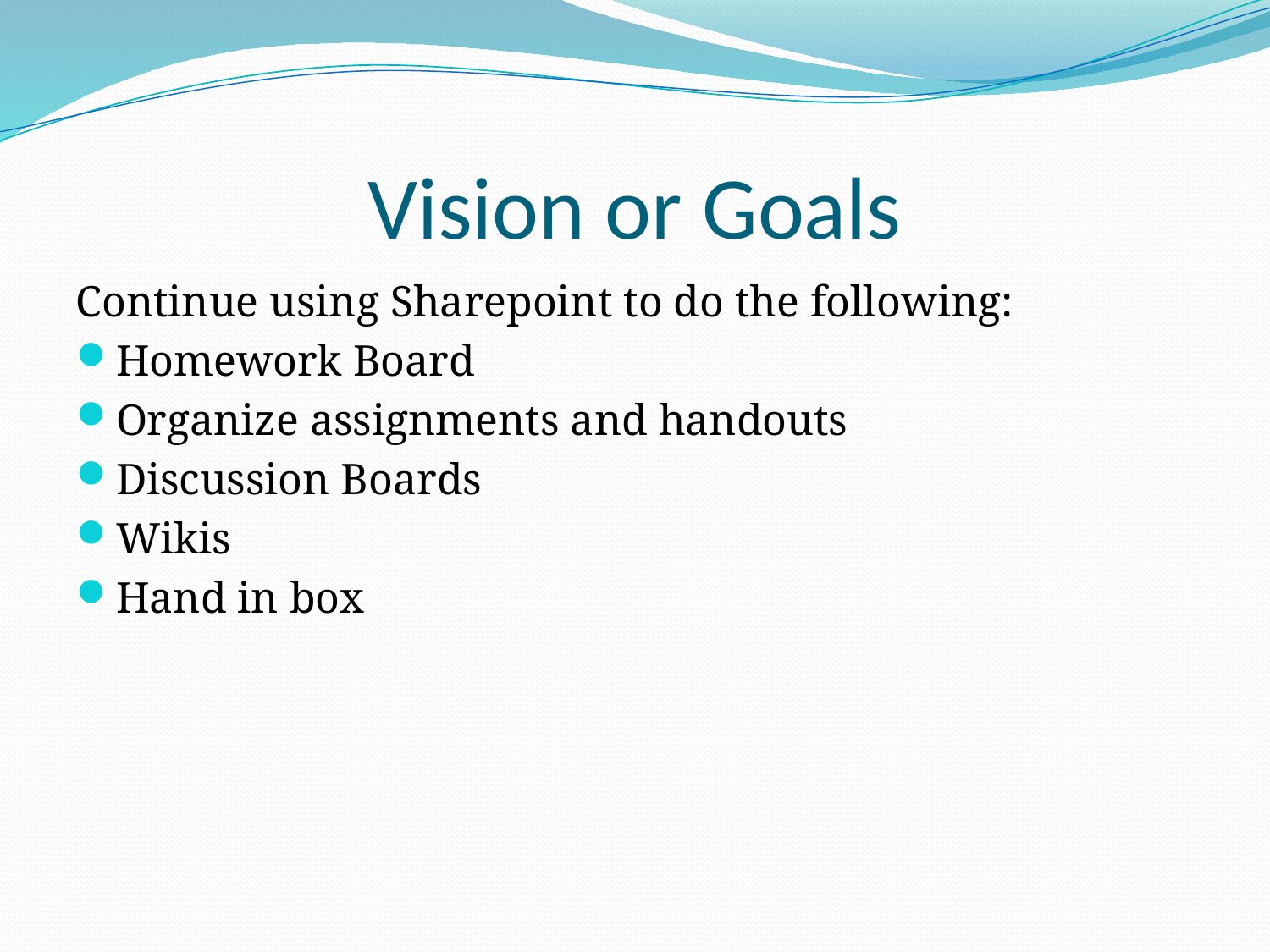

# Vision or Goals
Continue using Sharepoint to do the following:
Homework Board
Organize assignments and handouts
Discussion Boards
Wikis
Hand in box